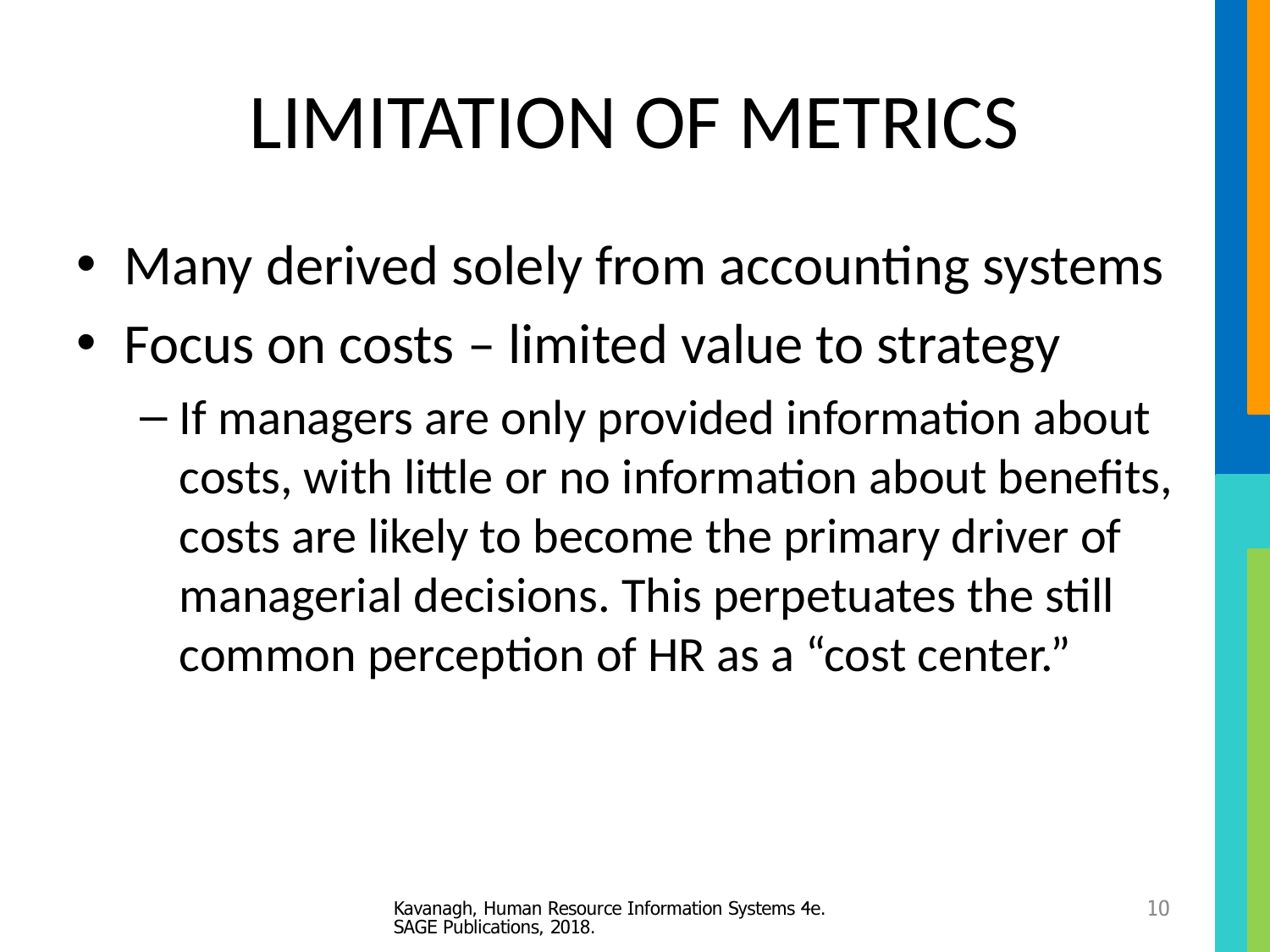

# LIMITATION OF METRICS
Many derived solely from accounting systems
Focus on costs – limited value to strategy
If managers are only provided information about costs, with little or no information about benefits, costs are likely to become the primary driver of managerial decisions. This perpetuates the still common perception of HR as a “cost center.”
Kavanagh, Human Resource Information Systems 4e. SAGE Publications, 2018.
10